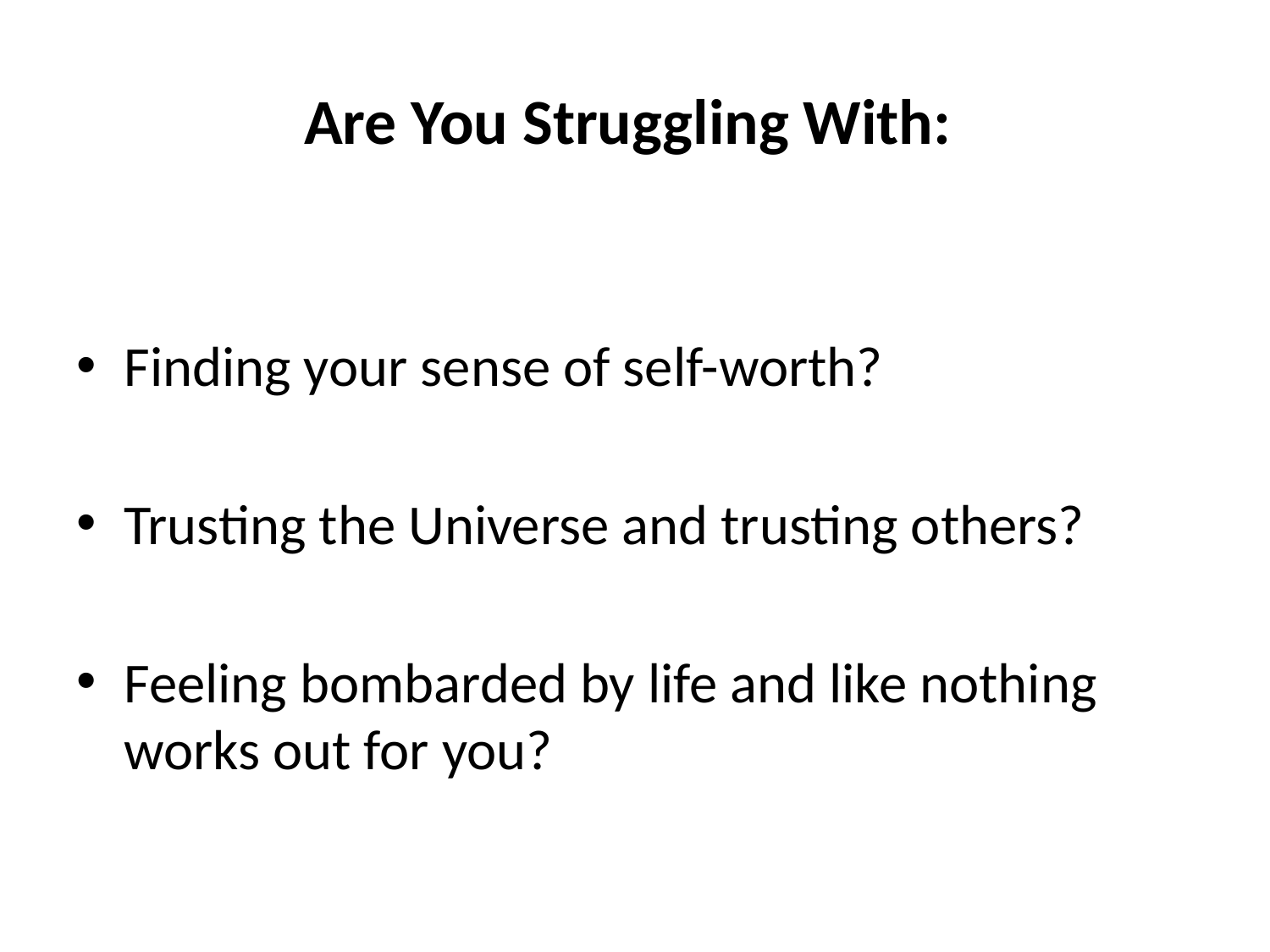

# Are You Struggling With:
Finding your sense of self-worth?

Trusting the Universe and trusting others?

Feeling bombarded by life and like nothing works out for you?